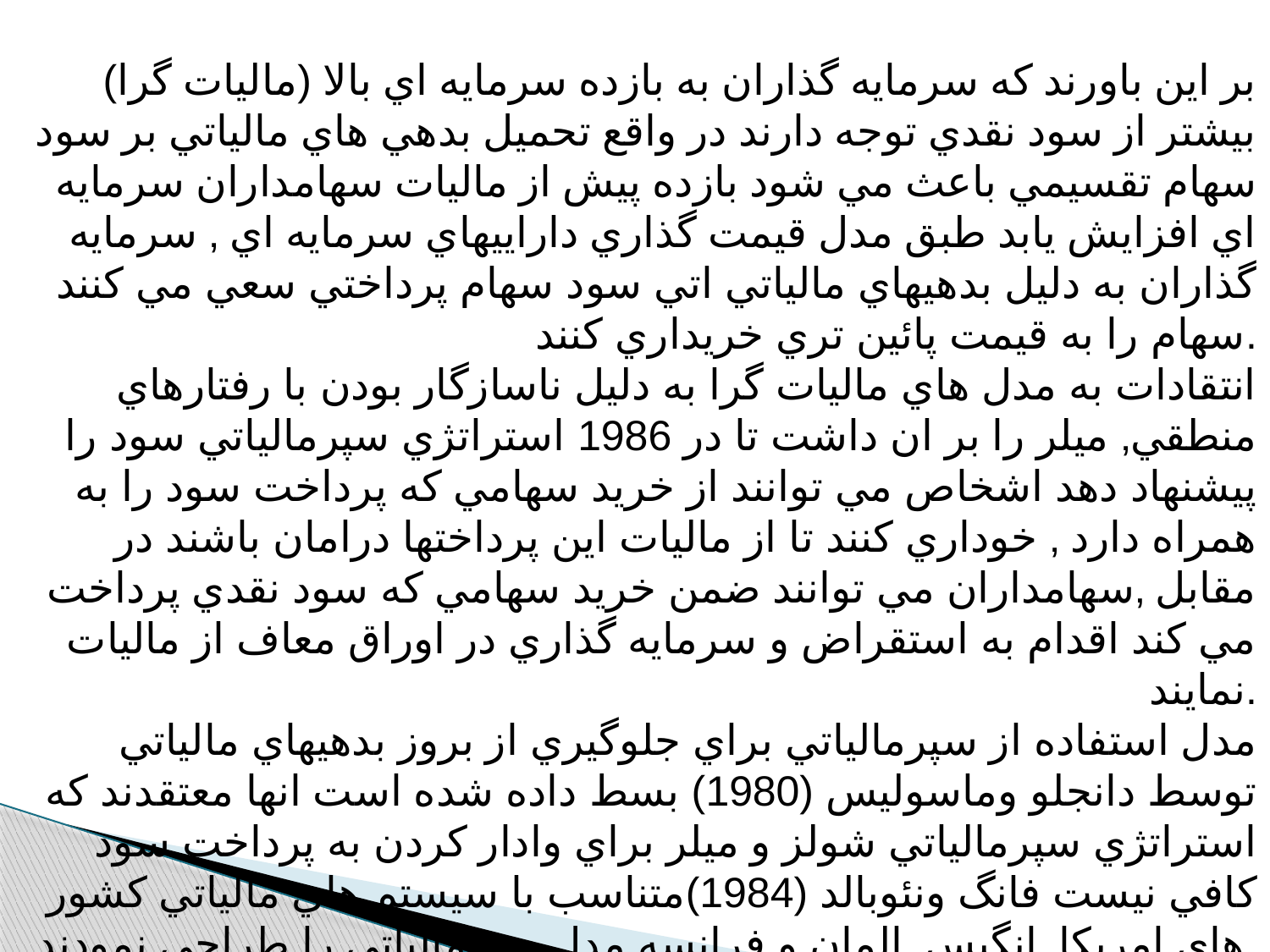

(ماليات گرا) بر اين باورند كه سرمايه گذاران به بازده سرمايه اي بالا بيشتر از سود نقدي توجه دارند در واقع تحميل بدهي هاي مالياتي بر سود سهام تقسيمي باعث مي شود بازده پيش از ماليات سهامداران سرمايه اي افزايش يابد طبق مدل قيمت گذاري داراييهاي سرمايه اي ‚ سرمايه گذاران به دليل بدهيهاي مالياتي اتي سود سهام پرداختي سعي مي كنند سهام را به قيمت پائين تري خريداري كنند.
انتقادات به مدل هاي ماليات گرا به دليل ناسازگار بودن با رفتارهاي  منطقي‚ ميلر را بر ان داشت تا در 1986 استراتژي سپرمالياتي سود را پيشنهاد دهد اشخاص مي توانند از خريد سهامي كه پرداخت سود را به همراه دارد ‚ خوداري كنند تا از ماليات اين پرداختها درامان باشند در مقابل ‚سهامداران مي توانند ضمن خريد سهامي كه سود نقدي پرداخت مي كند اقدام به استقراض و سرمايه گذاري در اوراق معاف از ماليات نمايند.
مدل استفاده از سپرمالياتي براي جلوگيري از بروز بدهيهاي مالياتي توسط دانجلو وماسوليس (1980) بسط داده شده است انها معتقدند كه استراتژي سپرمالياتي شولز و ميلر براي وادار كردن به پرداخت سود كافي نيست فانگ ونئوبالد (1984)متناسب با سيستم هاي مالياتي كشور  هاي امريكا‚ انگيس‚ المان و فرانسه مدل سپرمالياتي را طراحي نمودند.